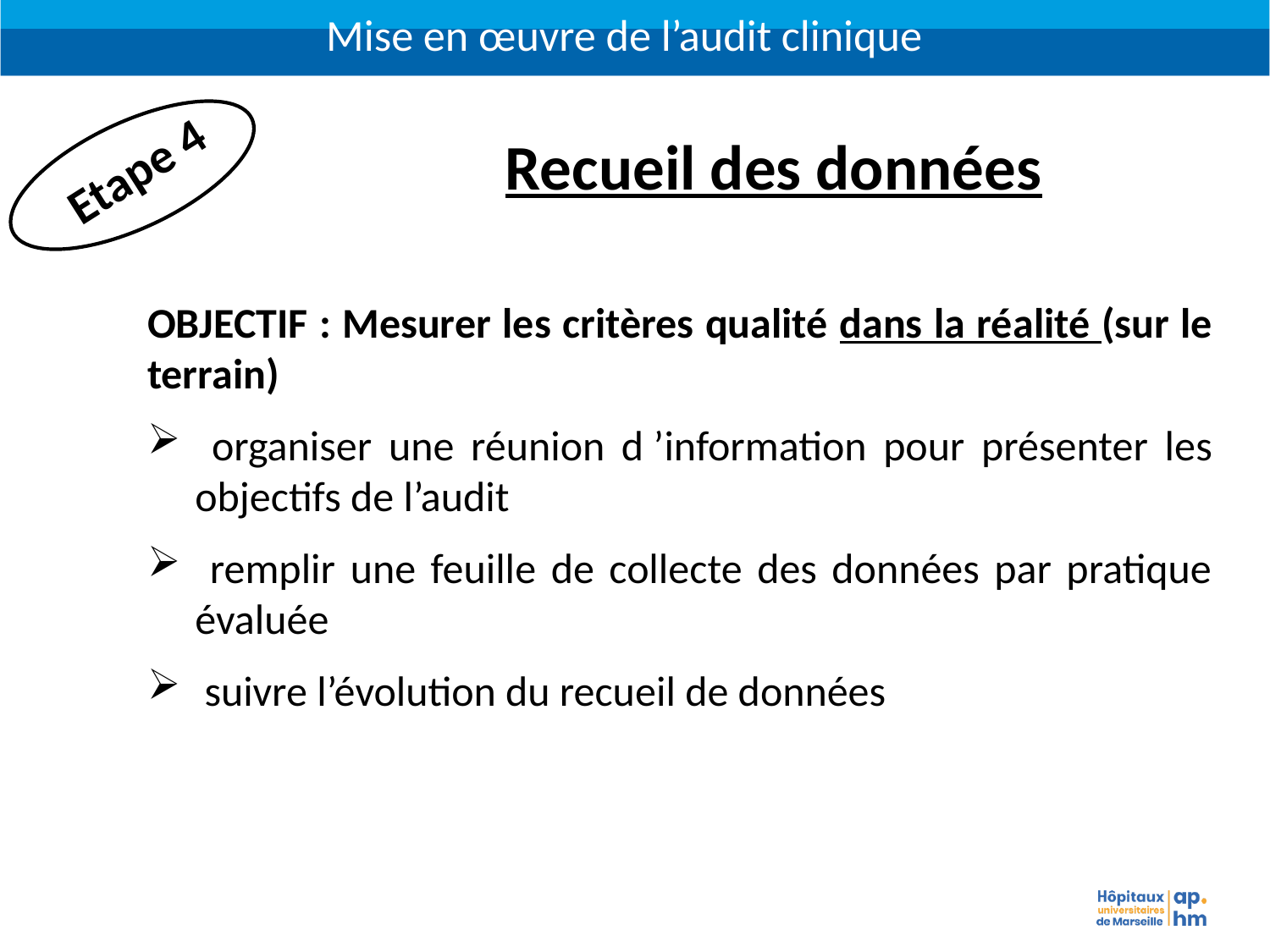

Mise en œuvre de l’audit clinique

             Recueil des données

OBJECTIF : Mesurer les critères qualité dans la réalité (sur le terrain)
 organiser une réunion d ’information pour présenter les objectifs de l’audit
 remplir une feuille de collecte des données par pratique évaluée
 suivre l’évolution du recueil de données

Etape 4